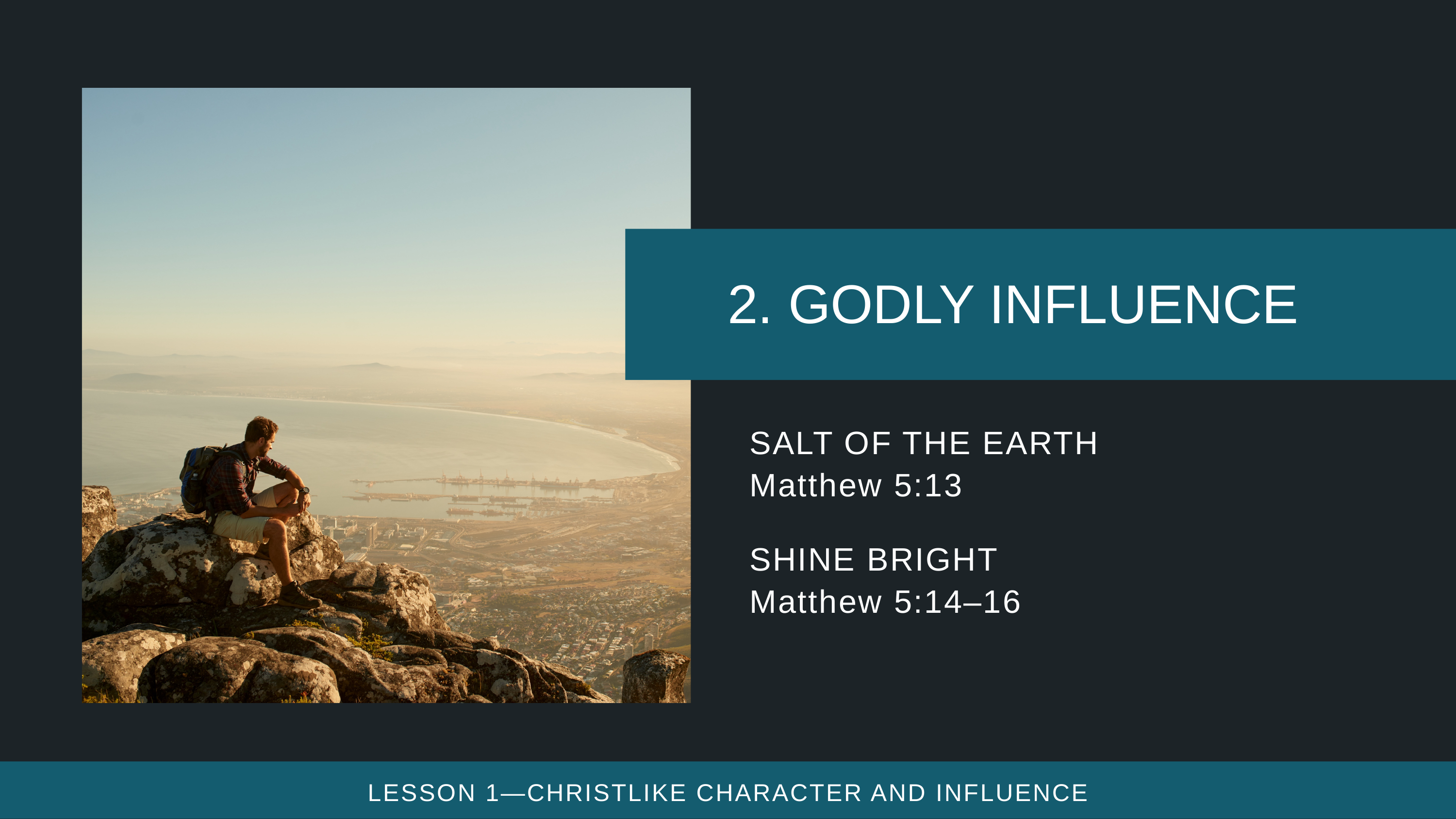

SALT OF THE EARTH
Matthew 5:13
SHINE BRIGHT
Matthew 5:14–16